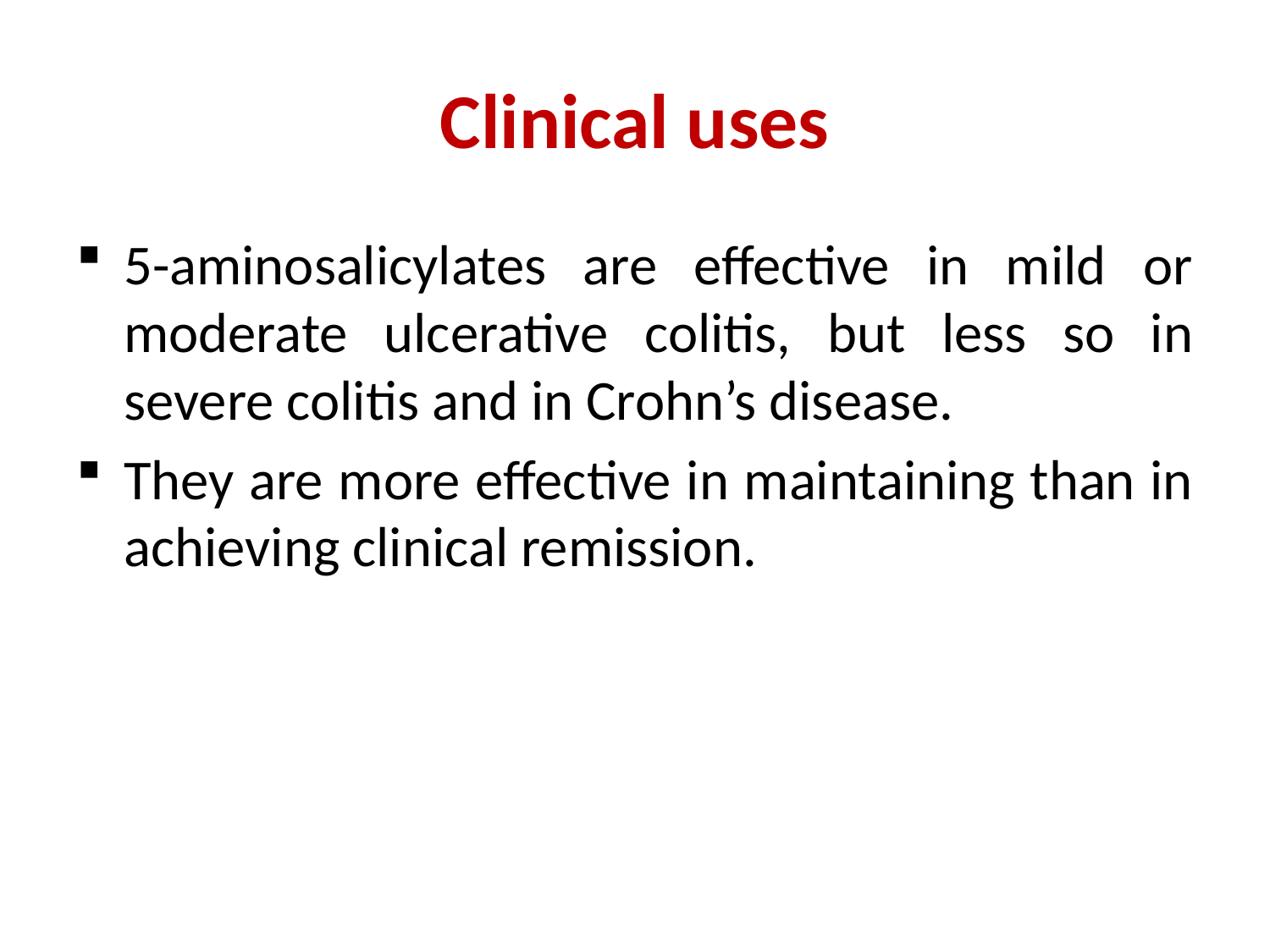

# Clinical uses
5-aminosalicylates are effective in mild or moderate ulcerative colitis, but less so in severe colitis and in Crohn’s disease.
They are more effective in maintaining than in achieving clinical remission.